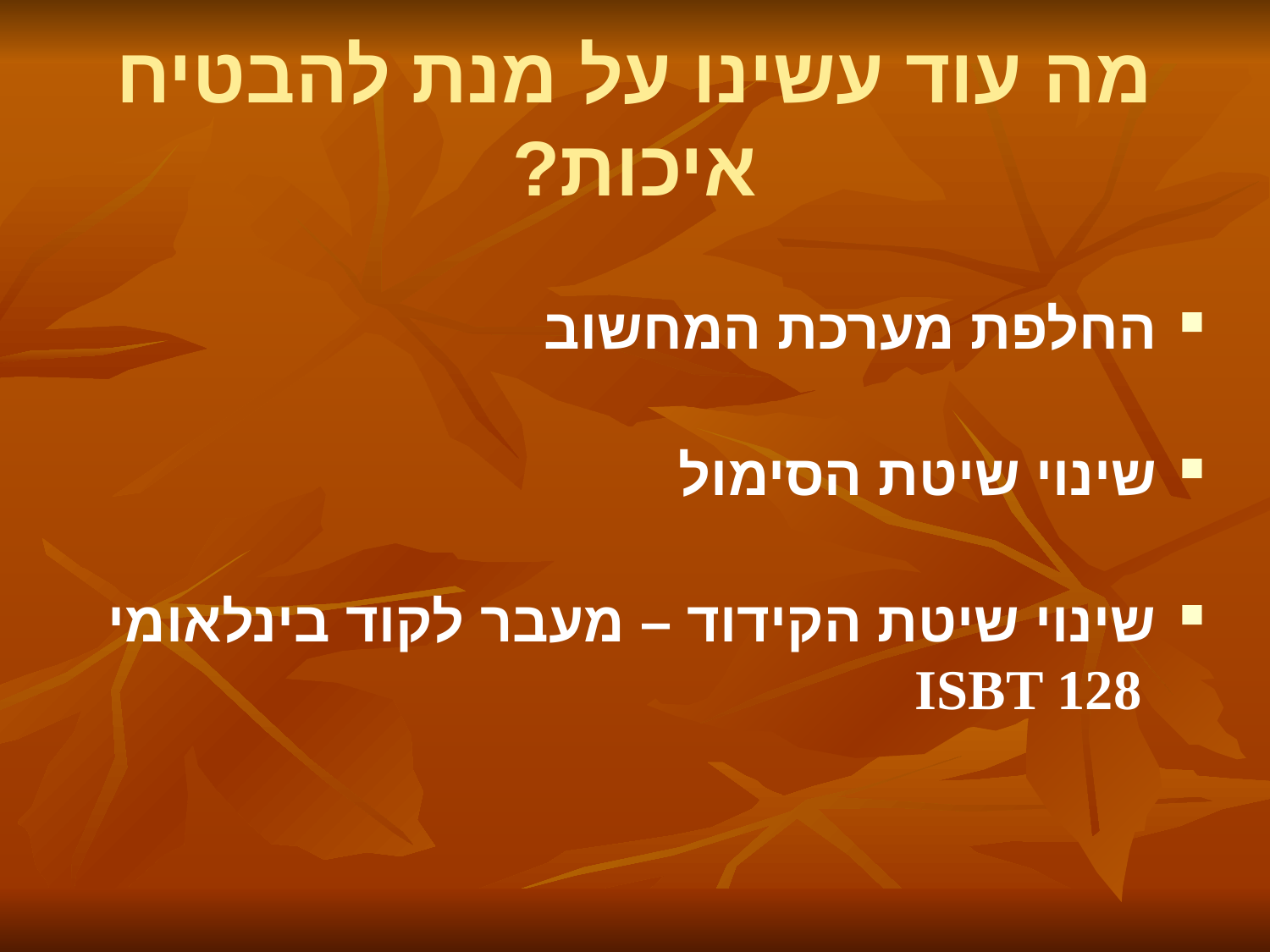

# מה עוד עשינו על מנת להבטיח איכות?
החלפת מערכת המחשוב
שינוי שיטת הסימול
שינוי שיטת הקידוד – מעבר לקוד בינלאומי
 ISBT 128